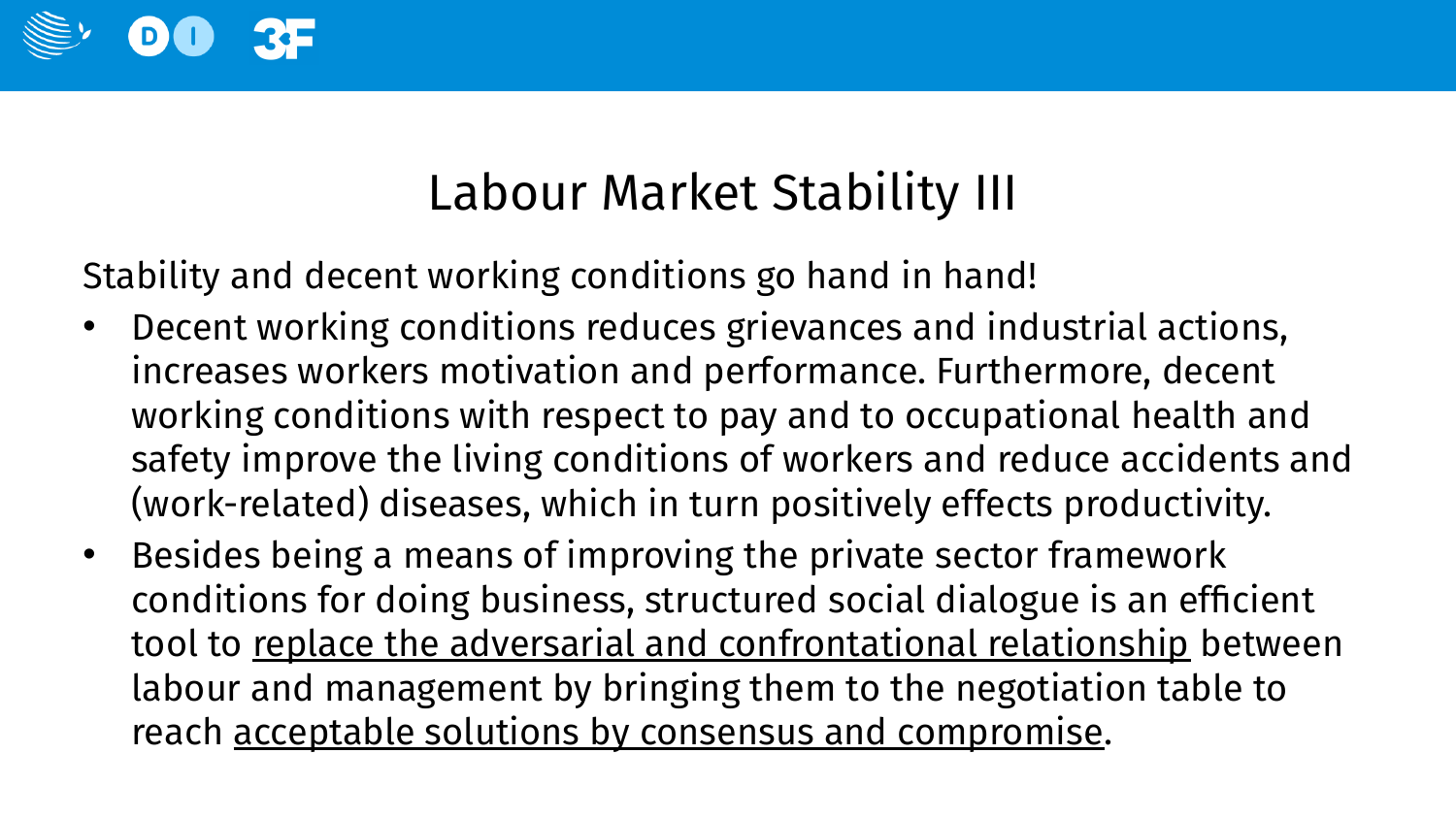

# Labour Market Stability III
Stability and decent working conditions go hand in hand!
Decent working conditions reduces grievances and industrial actions, increases workers motivation and performance. Furthermore, decent working conditions with respect to pay and to occupational health and safety improve the living conditions of workers and reduce accidents and (work-related) diseases, which in turn positively effects productivity.
Besides being a means of improving the private sector framework conditions for doing business, structured social dialogue is an efficient tool to replace the adversarial and confrontational relationship between labour and management by bringing them to the negotiation table to reach acceptable solutions by consensus and compromise.